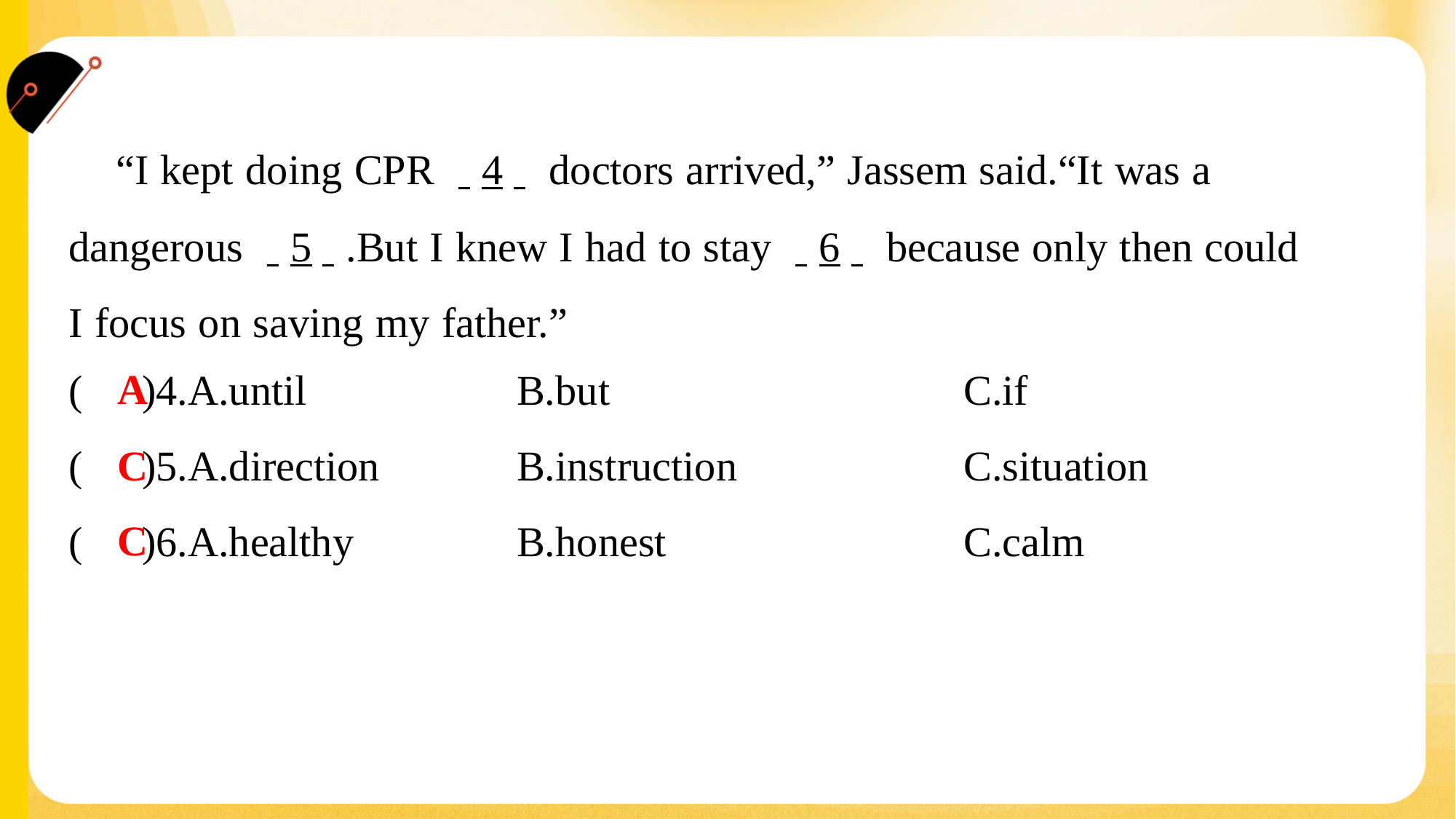

“I kept doing CPR . .4. . doctors arrived,” Jassem said.“It was a
dangerous . .5. ..But I knew I had to stay . .6. . because only then could
I focus on saving my father.”#3
A
(     )4.A.until	B.but	C.if
C
(     )5.A.direction	B.instruction	C.situation
C
(     )6.A.healthy	B.honest	C.calm